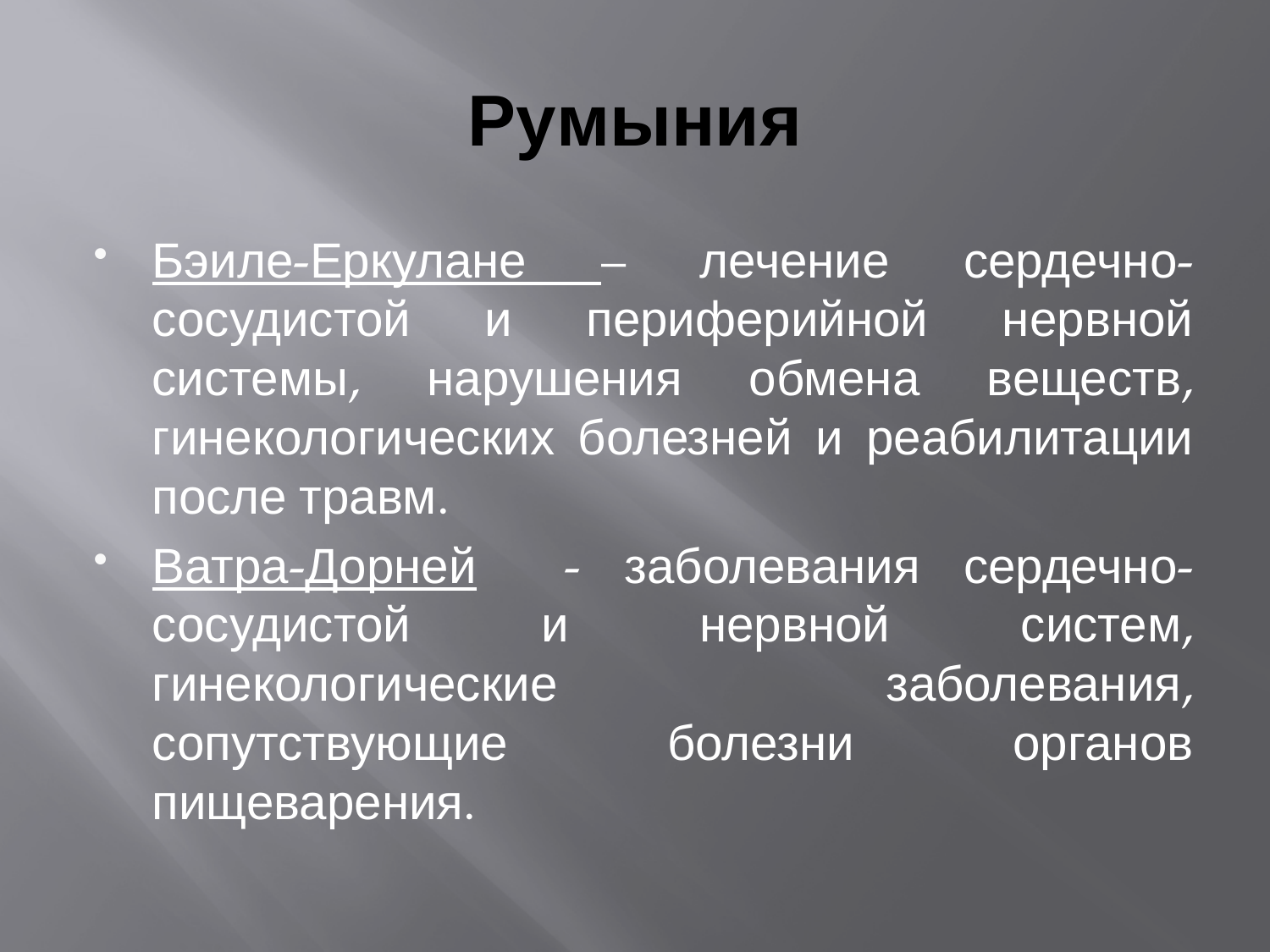

# Румыния
Бэиле-Еркулане – лечение сердечно-сосудистой и периферийной нервной системы, нарушения обмена веществ, гинекологических болезней и реабилитации после травм.
Ватра-Дорней  - заболевания сердечно-сосудистой и нервной систем, гинекологические заболевания, сопутствующие болезни органов пищеварения.